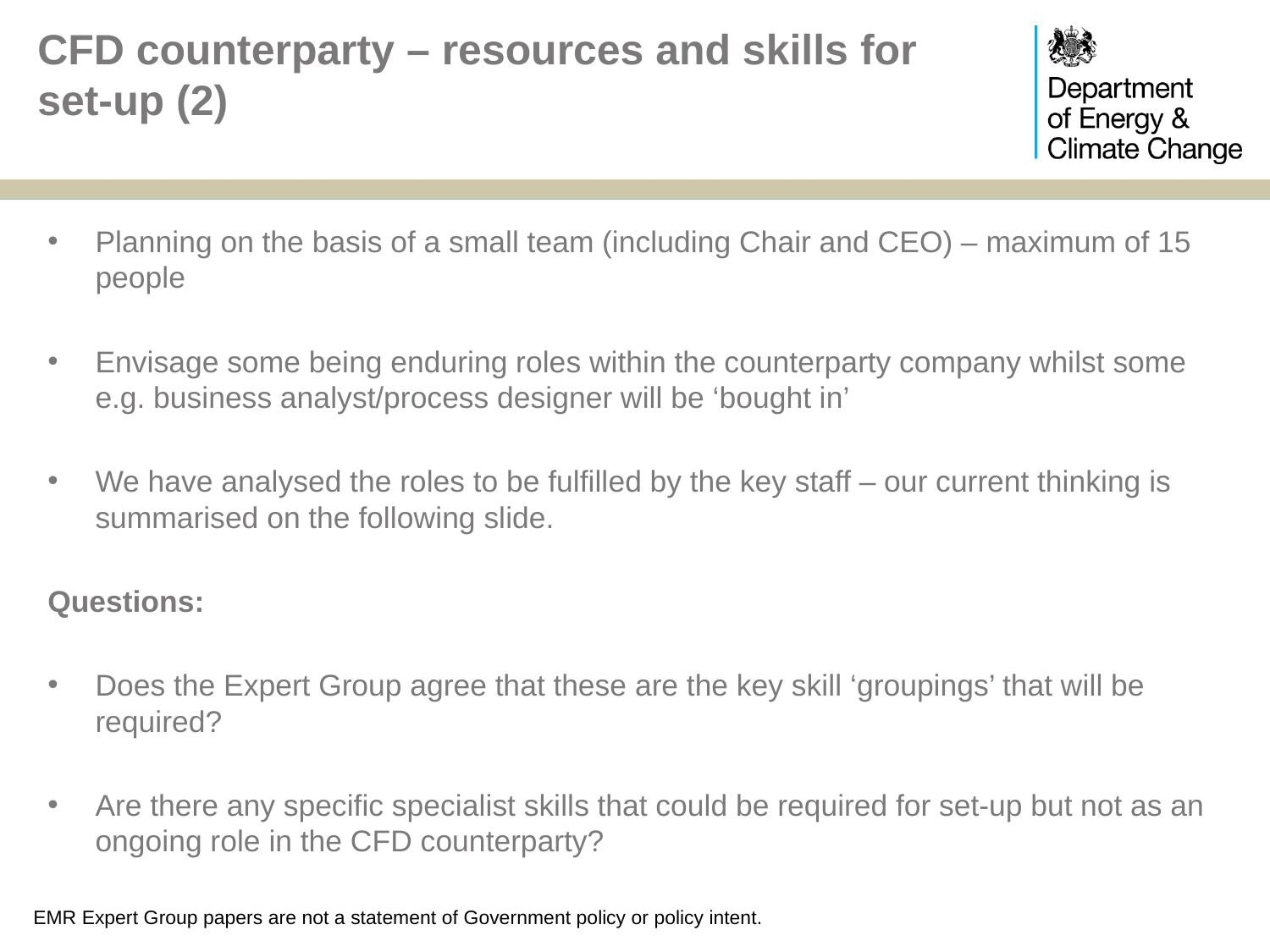

# CFD counterparty – resources and skills for set-up (2)
Planning on the basis of a small team (including Chair and CEO) – maximum of 15 people

Envisage some being enduring roles within the counterparty company whilst some e.g. business analyst/process designer will be ‘bought in’

We have analysed the roles to be fulfilled by the key staff – our current thinking is summarised on the following slide.

Questions:

Does the Expert Group agree that these are the key skill ‘groupings’ that will be required?

Are there any specific specialist skills that could be required for set-up but not as an ongoing role in the CFD counterparty?

EMR Expert Group papers are not a statement of Government policy or policy intent.